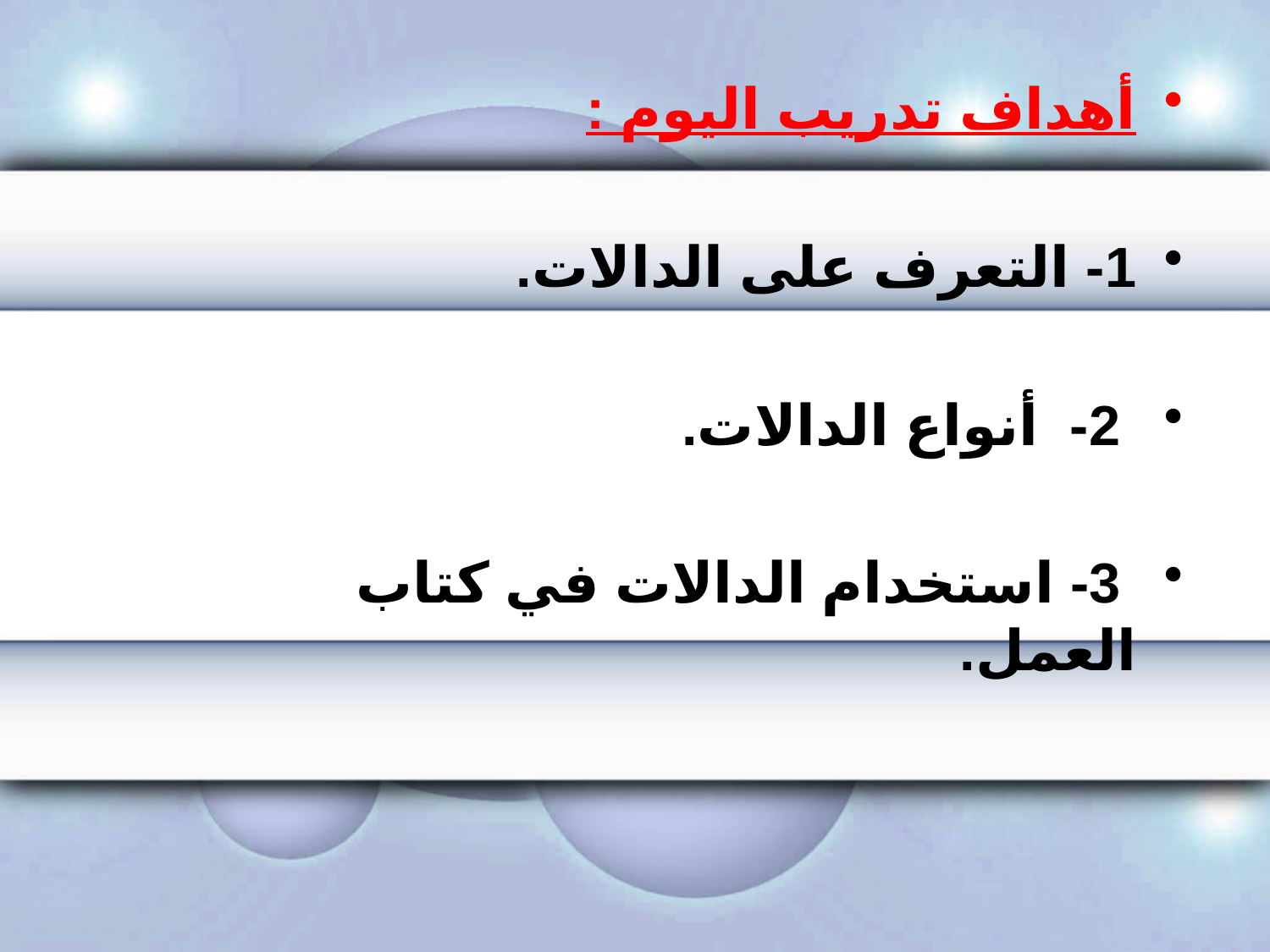

أهداف تدريب اليوم :

1- التعرف على الدالات.

 2-  أنواع الدالات.

 3- استخدام الدالات في كتاب العمل.